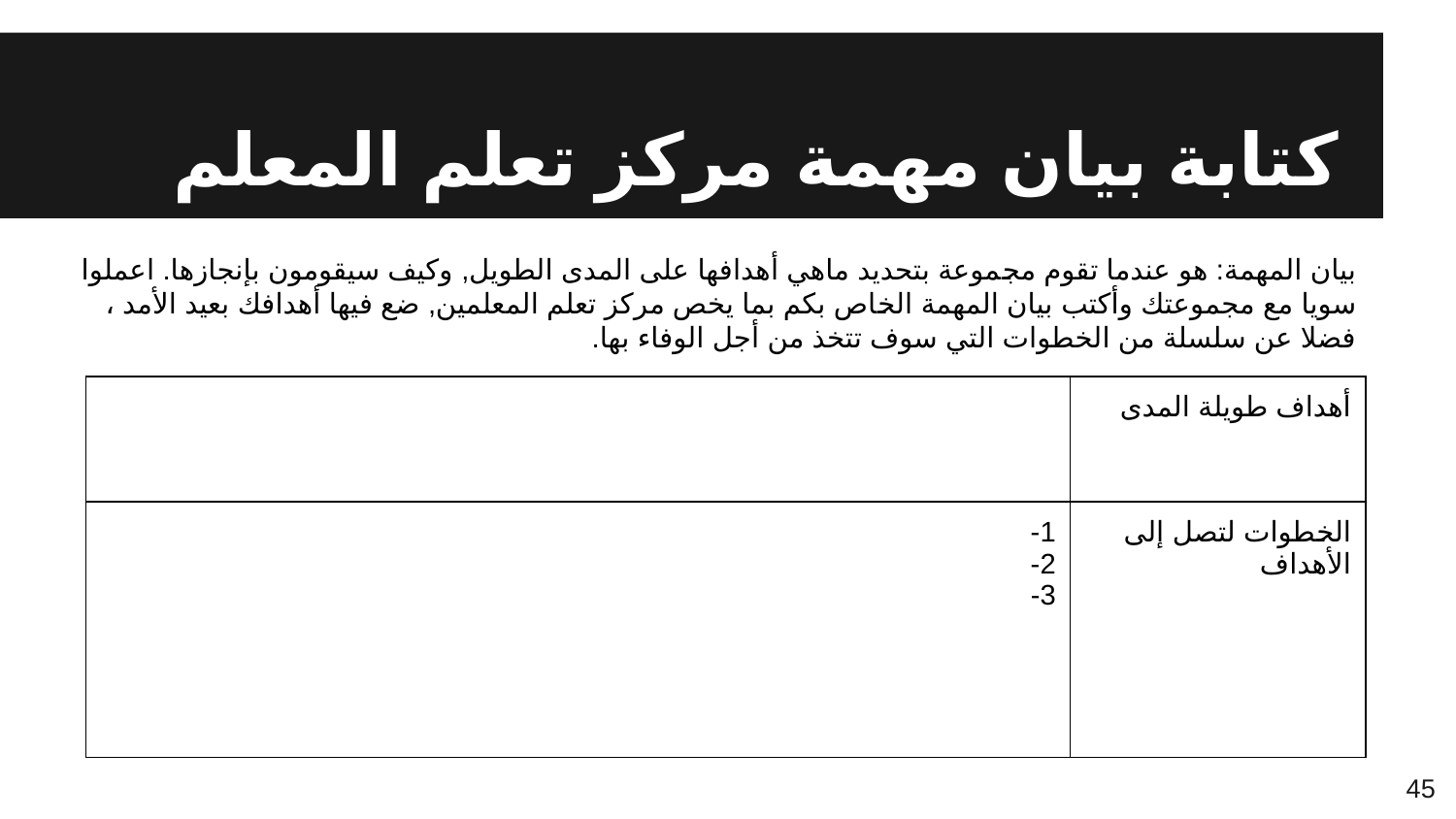

# كتابة بيان مهمة مركز تعلم المعلم
بيان المهمة: هو عندما تقوم مجموعة بتحديد ماهي أهدافها على المدى الطويل, وكيف سيقومون بإنجازها. اعملوا سويا مع مجموعتك وأكتب بيان المهمة الخاص بكم بما يخص مركز تعلم المعلمين, ضع فيها أهدافك بعيد الأمد ، فضلا عن سلسلة من الخطوات التي سوف تتخذ من أجل الوفاء بها.
|  | أهداف طويلة المدى |
| --- | --- |
| 1- 2- 3- | الخطوات لتصل إلى الأهداف |
45